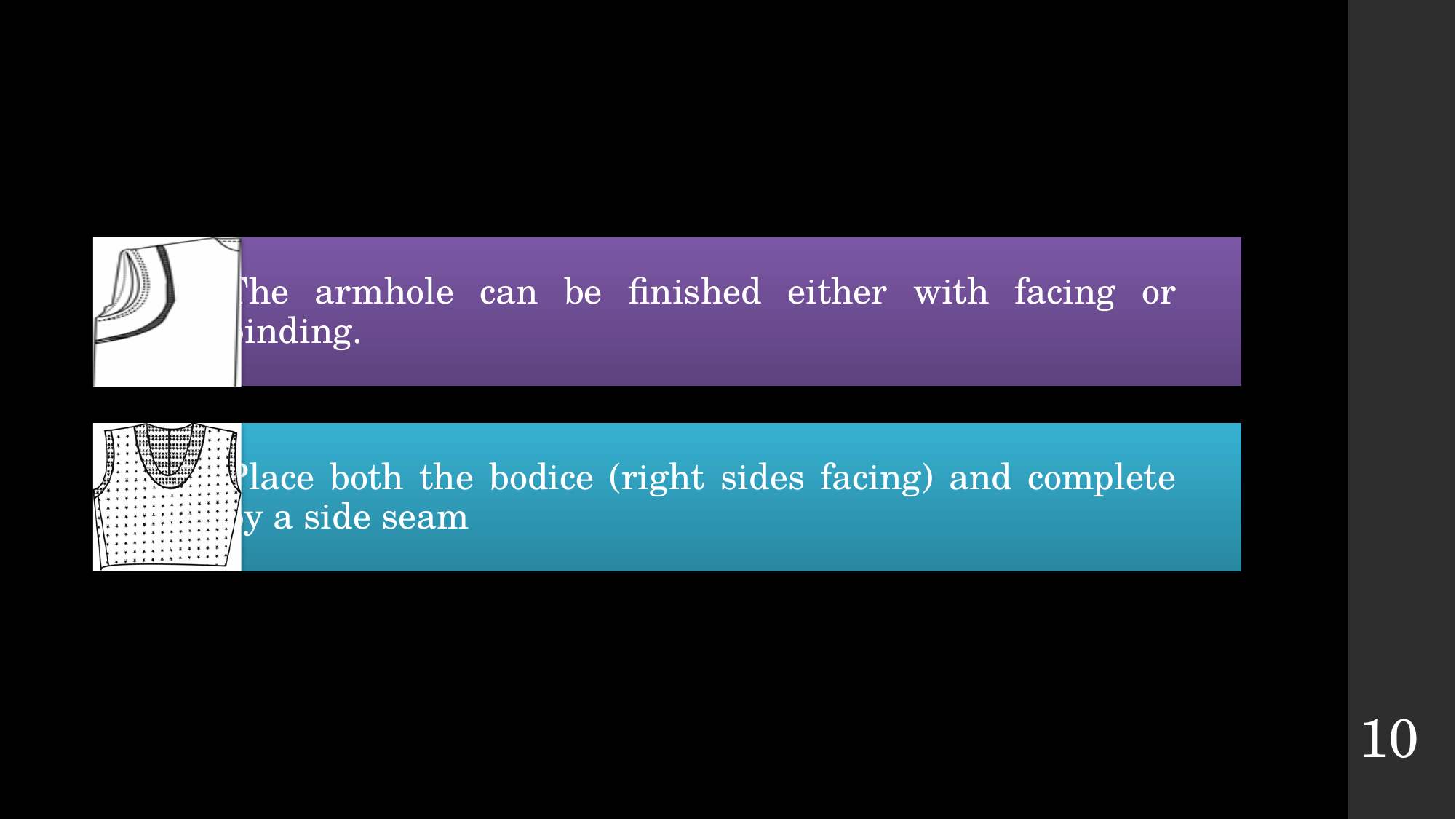

The armhole can be finished either with facing or binding.
Place both the bodice (right sides facing) and complete by a side seam
10